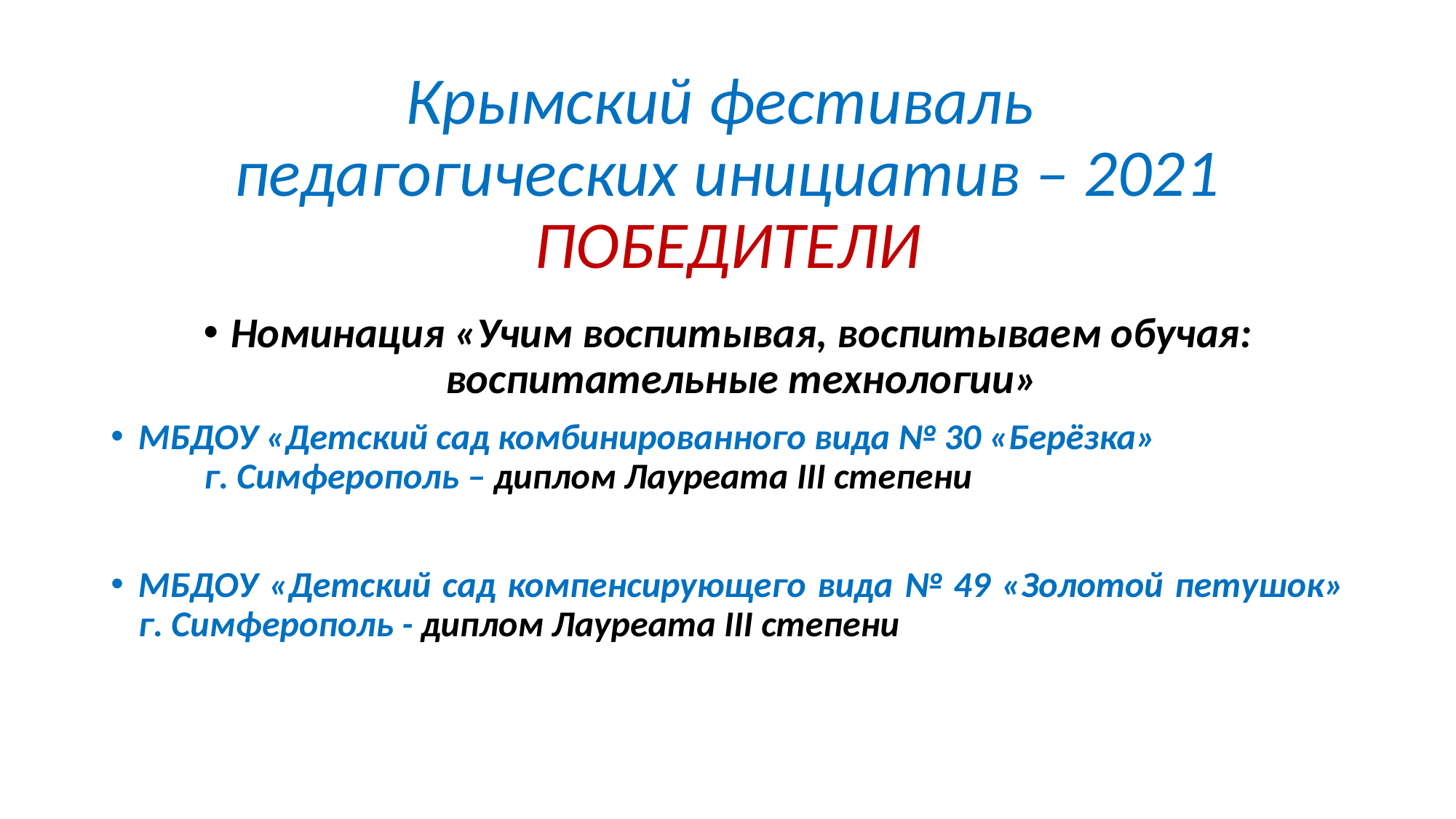

# Крымский фестиваль педагогических инициатив – 2021 ПОБЕДИТЕЛИ
Номинация «Учим воспитывая, воспитываем обучая: воспитательные технологии»
МБДОУ «Детский сад комбинированного вида № 30 «Берёзка»                               г. Симферополь – диплом Лауреата III степени

МБДОУ «Детский сад компенсирующего вида № 49 «Золотой петушок» г. Симферополь - диплом Лауреата III степени